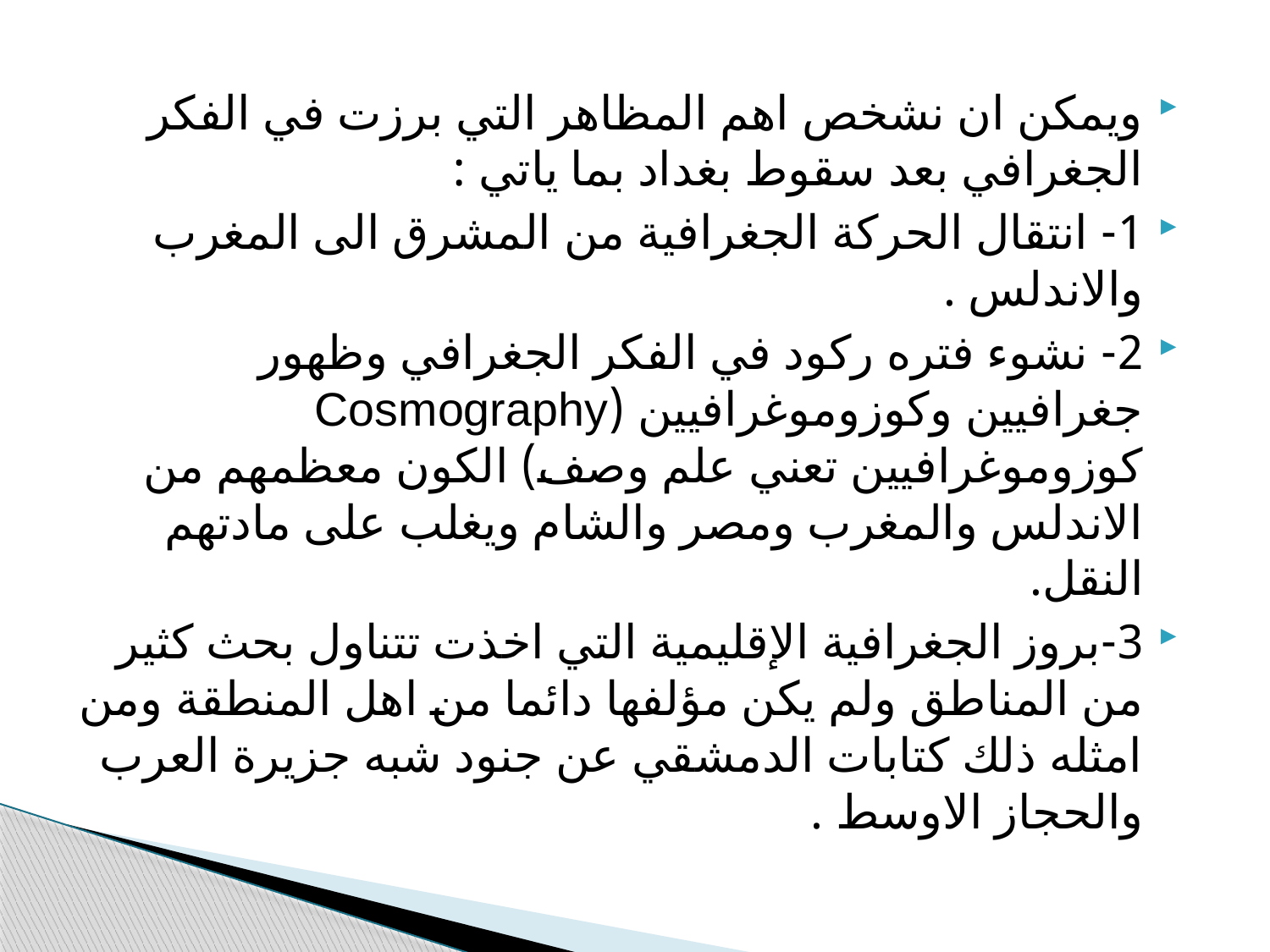

ويمكن ان نشخص اهم المظاهر التي برزت في الفكر الجغرافي بعد سقوط بغداد بما ياتي :
1- انتقال الحركة الجغرافية من المشرق الى المغرب والاندلس .
2- نشوء فتره ركود في الفكر الجغرافي وظهور جغرافيين وكوزوموغرافيين (Cosmography كوزوموغرافيين تعني علم وصف) الكون معظمهم من الاندلس والمغرب ومصر والشام ويغلب على مادتهم النقل.
3-بروز الجغرافية الإقليمية التي اخذت تتناول بحث كثير من المناطق ولم يكن مؤلفها دائما من اهل المنطقة ومن امثله ذلك كتابات الدمشقي عن جنود شبه جزيرة العرب والحجاز الاوسط .